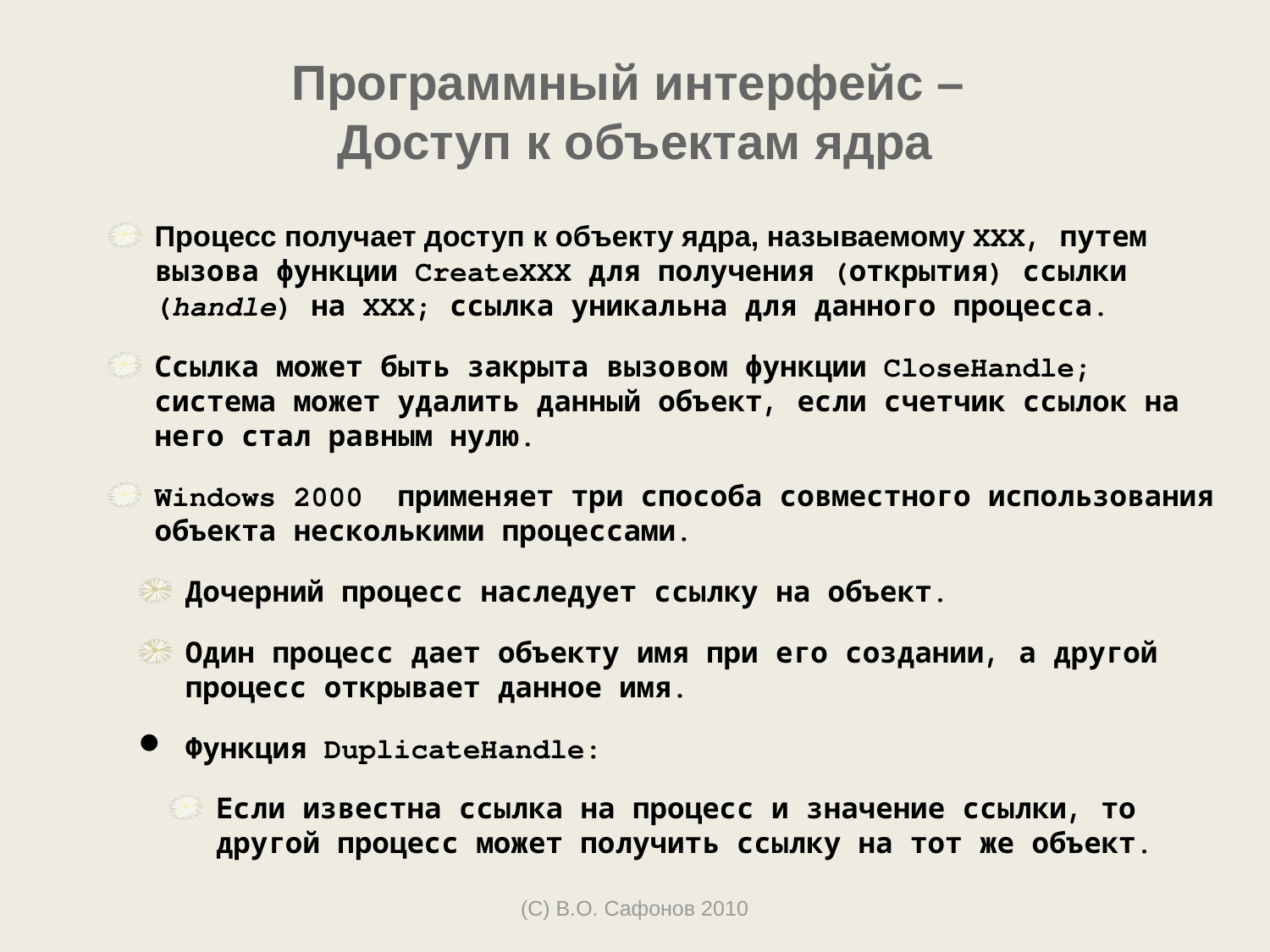

# Программный интерфейс – Доступ к объектам ядра
Процесс получает доступ к объекту ядра, называемому XXX, путем вызова функции CreateXXX для получения (открытия) ссылки (handle) на XXX; ссылка уникальна для данного процесса.
Ссылка может быть закрыта вызовом функции CloseHandle; система может удалить данный объект, если счетчик ссылок на него стал равным нулю.
Windows 2000  применяет три способа совместного использования объекта несколькими процессами.
Дочерний процесс наследует ссылку на объект.
Один процесс дает объекту имя при его создании, а другой процесс открывает данное имя.
Функция DuplicateHandle:
Если известна ссылка на процесс и значение ссылки, то другой процесс может получить ссылку на тот же объект.
(С) В.О. Сафонов 2010